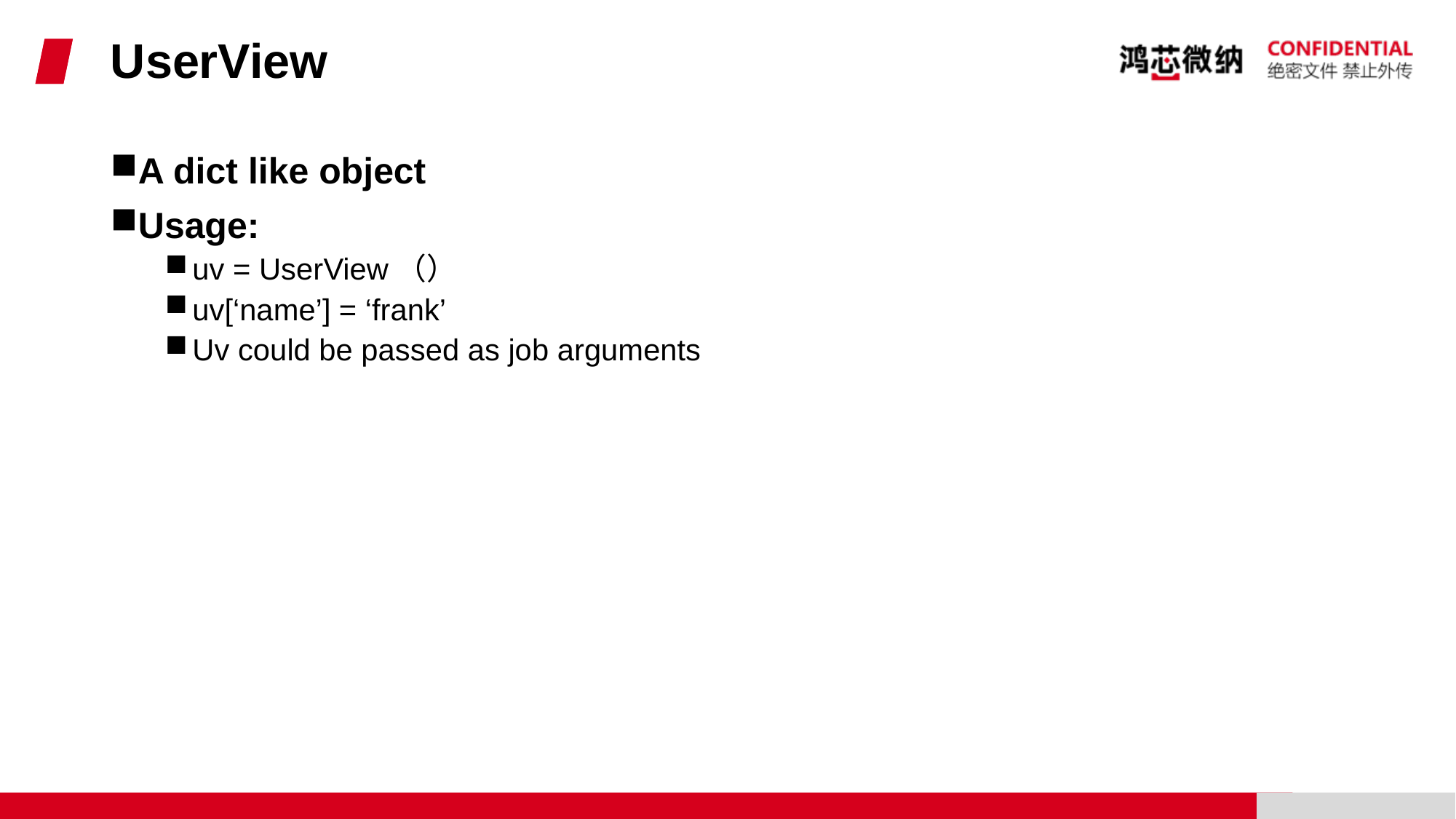

# UserView
A dict like object
Usage:
uv = UserView（）
uv[‘name’] = ‘frank’
Uv could be passed as job arguments